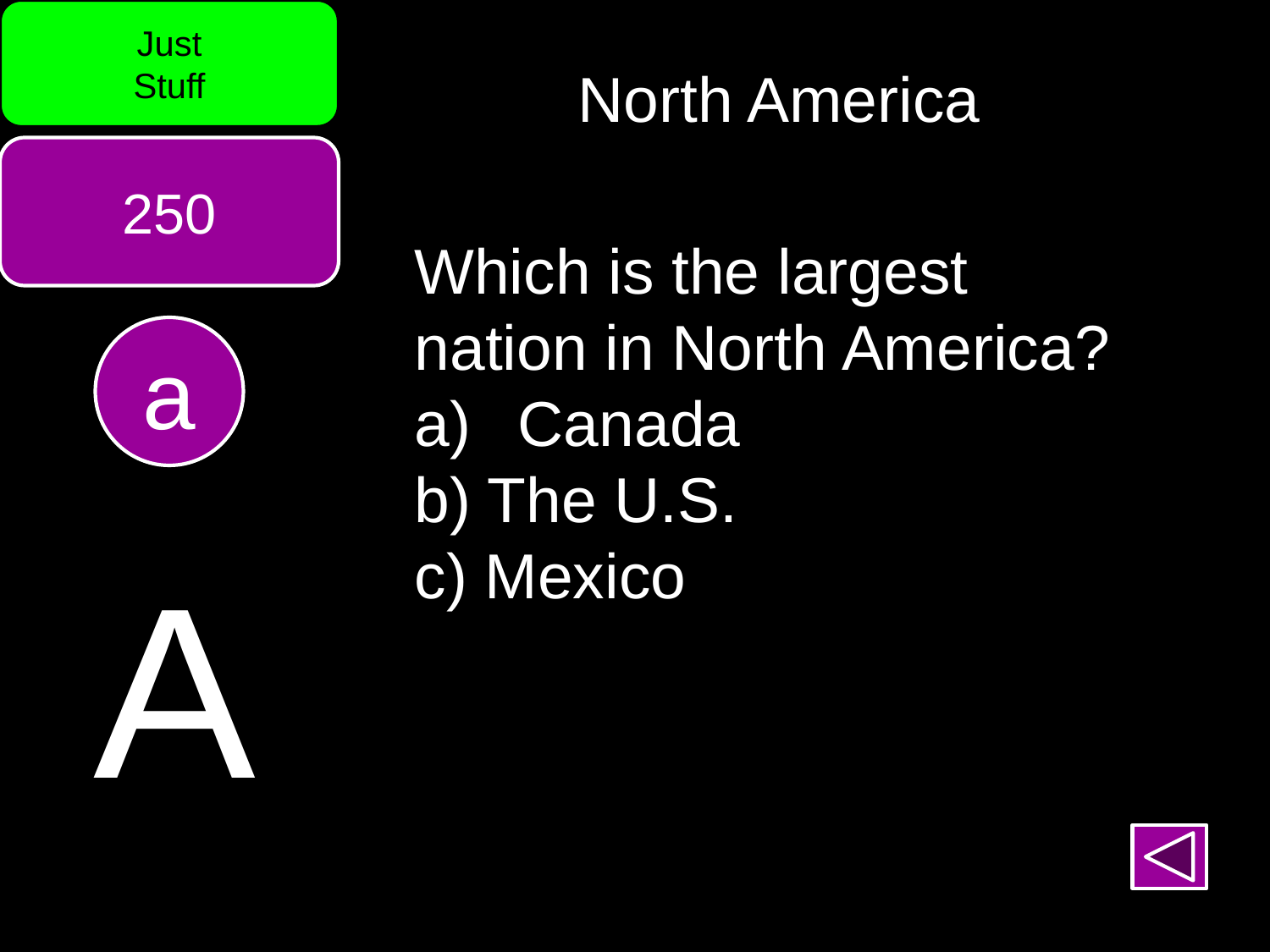

Just
Stuff
North America
250

Which is the largest
nation in North America?
Canada
b) The U.S.
c) Mexico

a
A